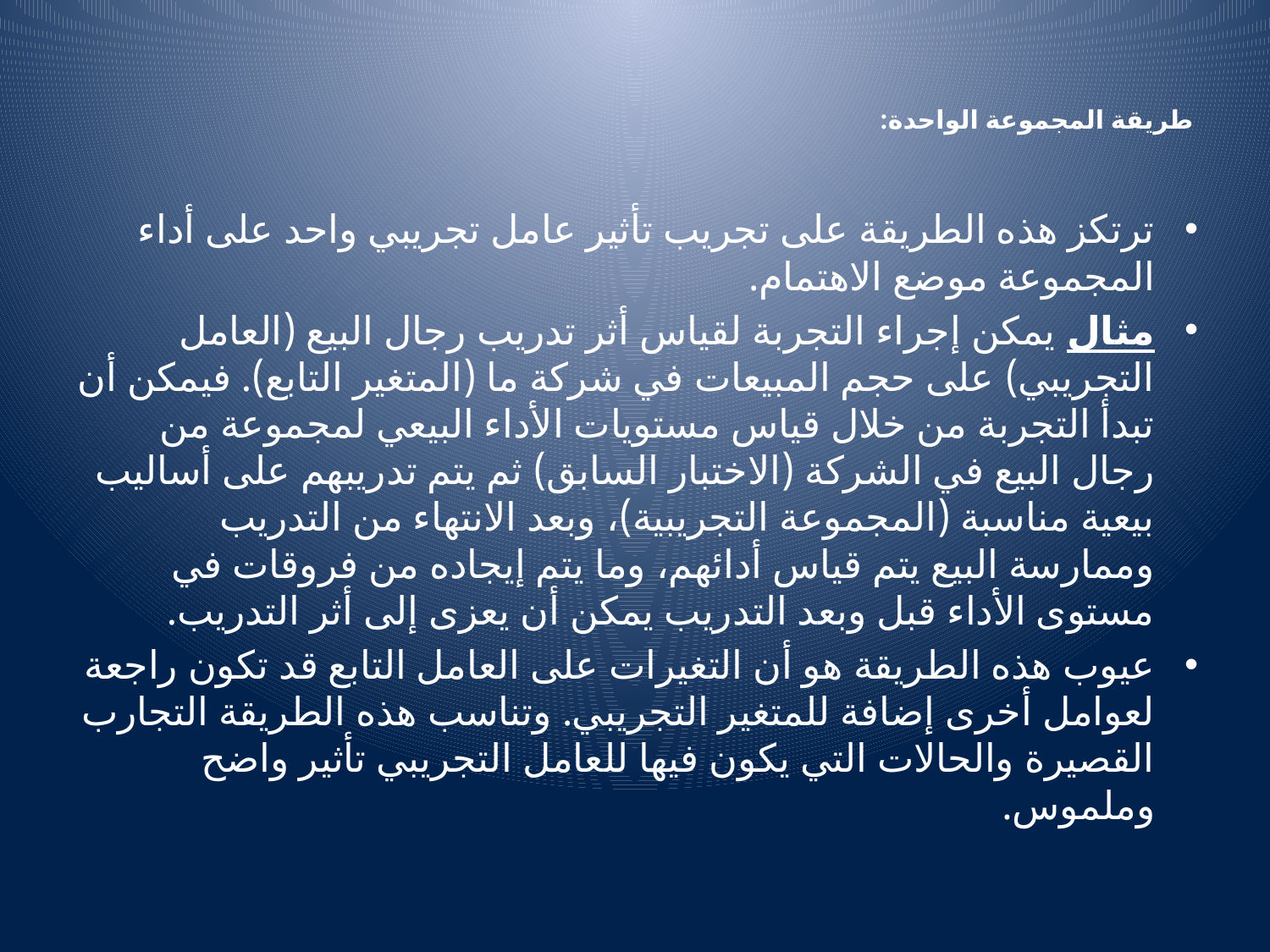

# طريقة المجموعة الواحدة:
ترتكز هذه الطريقة على تجريب تأثير عامل تجريبي واحد على أداء المجموعة موضع الاهتمام.
مثال يمكن إجراء التجربة لقياس أثر تدريب رجال البيع (العامل التجريبي) على حجم المبيعات في شركة ما (المتغير التابع). فيمكن أن تبدأ التجربة من خلال قياس مستويات الأداء البيعي لمجموعة من رجال البيع في الشركة (الاختبار السابق) ثم يتم تدريبهم على أساليب بيعية مناسبة (المجموعة التجريبية)، وبعد الانتهاء من التدريب وممارسة البيع يتم قياس أدائهم، وما يتم إيجاده من فروقات في مستوى الأداء قبل وبعد التدريب يمكن أن يعزى إلى أثر التدريب.
عيوب هذه الطريقة هو أن التغيرات على العامل التابع قد تكون راجعة لعوامل أخرى إضافة للمتغير التجريبي. وتناسب هذه الطريقة التجارب القصيرة والحالات التي يكون فيها للعامل التجريبي تأثير واضح وملموس.